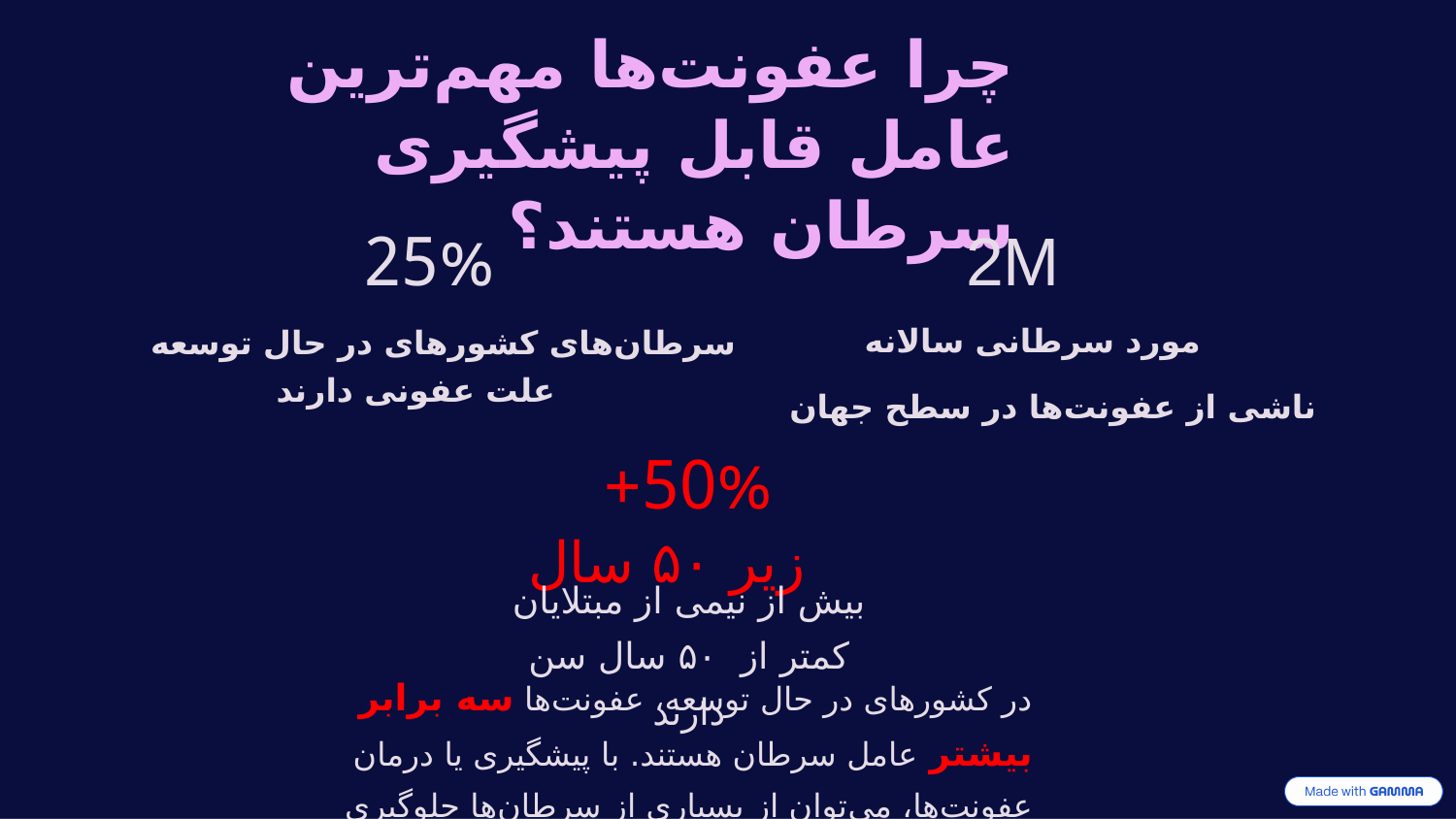

چرا عفونت‌ها مهم‌ترین عامل قابل پیشگیری سرطان هستند؟
25%
2M
مورد سرطانی سالانه
سرطان‌های کشورهای در حال توسعه
علت عفونی دارند
ناشی از عفونت‌ها در سطح جهان
50%+
زیر ۵۰ سال
بیش از نیمی از مبتلایان کمتر از  ۵۰ سال سن دارند
در کشورهای در حال توسعه، عفونت‌ها سه برابر بیشتر عامل سرطان هستند. با پیشگیری یا درمان عفونت‌ها، می‌توان از بسیاری از سرطان‌ها جلوگیری کرد.